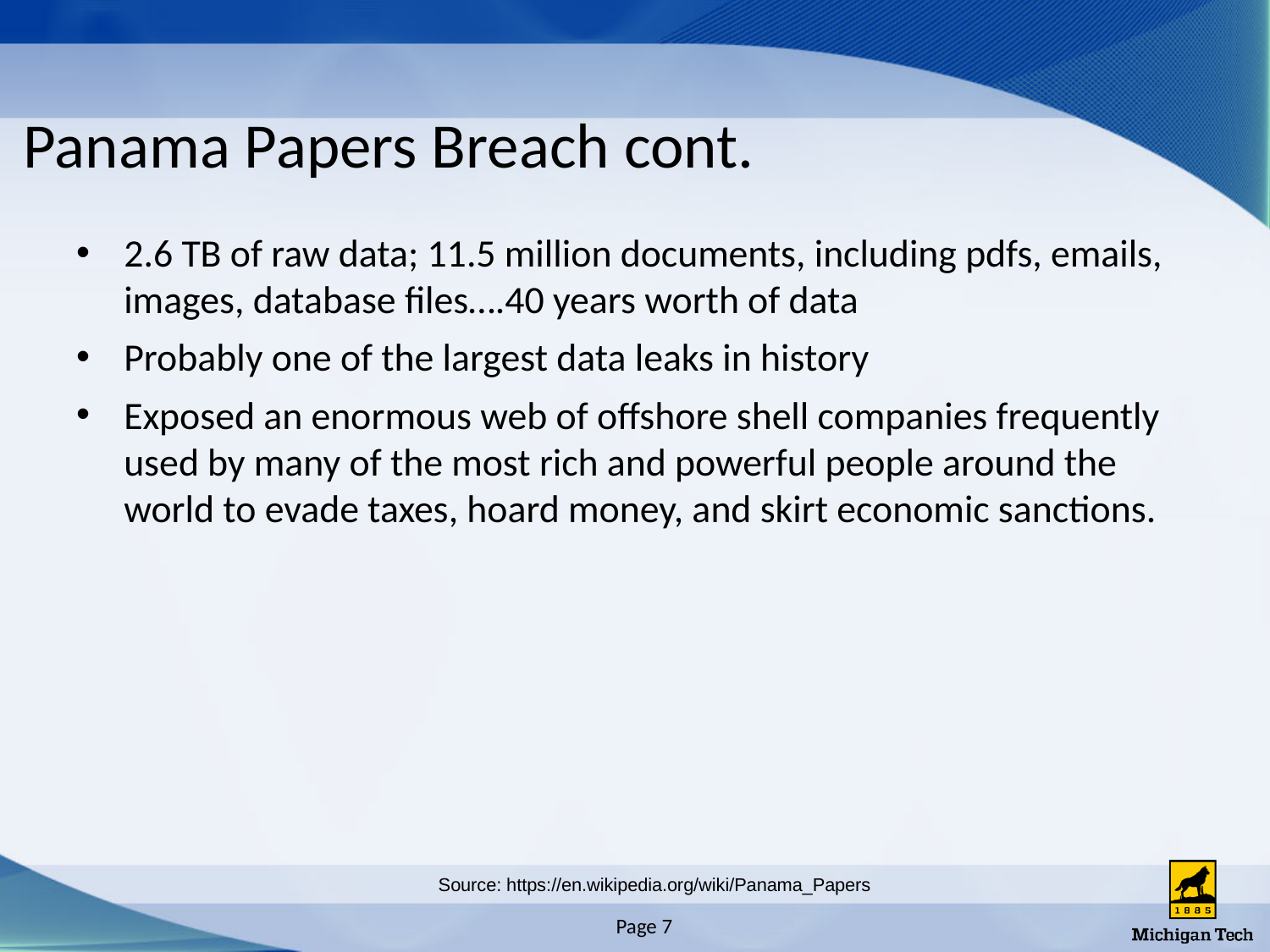

# Panama Papers Breach cont.
2.6 TB of raw data; 11.5 million documents, including pdfs, emails, images, database files….40 years worth of data
Probably one of the largest data leaks in history
Exposed an enormous web of offshore shell companies frequently used by many of the most rich and powerful people around the world to evade taxes, hoard money, and skirt economic sanctions.

Source: https://en.wikipedia.org/wiki/Panama_Papers